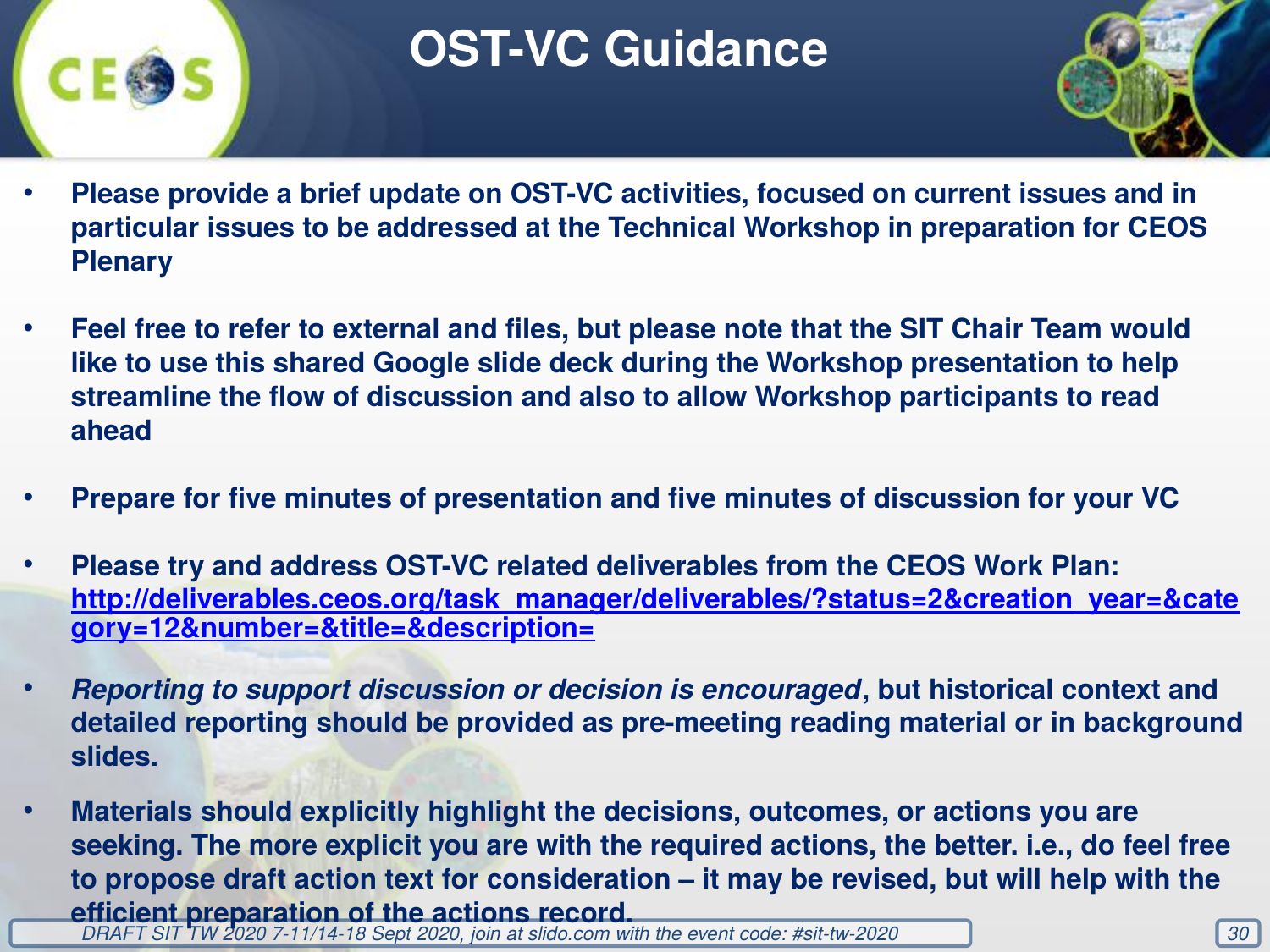

OST-VC Guidance
Please provide a brief update on OST-VC activities, focused on current issues and in particular issues to be addressed at the Technical Workshop in preparation for CEOS Plenary

Feel free to refer to external and files, but please note that the SIT Chair Team would like to use this shared Google slide deck during the Workshop presentation to help streamline the flow of discussion and also to allow Workshop participants to read ahead

Prepare for five minutes of presentation and five minutes of discussion for your VC

Please try and address OST-VC related deliverables from the CEOS Work Plan: http://deliverables.ceos.org/task_manager/deliverables/?status=2&creation_year=&category=12&number=&title=&description=
Reporting to support discussion or decision is encouraged, but historical context and detailed reporting should be provided as pre-meeting reading material or in background slides.
Materials should explicitly highlight the decisions, outcomes, or actions you are seeking. The more explicit you are with the required actions, the better. i.e., do feel free to propose draft action text for consideration – it may be revised, but will help with the efficient preparation of the actions record.

30